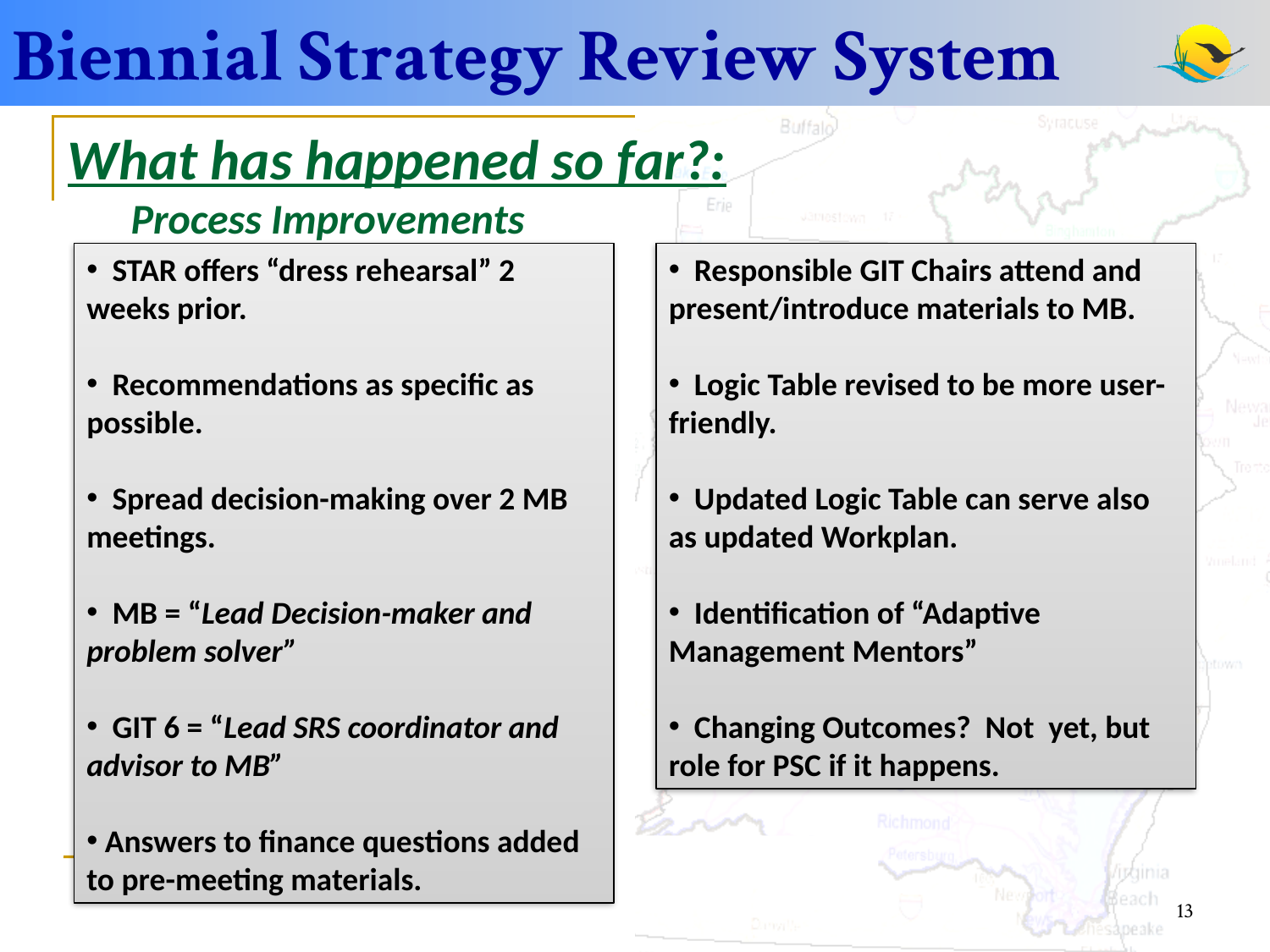

Biennial Strategy Review System
What has happened so far?:
Process Improvements
  STAR offers “dress rehearsal” 2 weeks prior.

  Recommendations as specific as possible.

  Spread decision-making over 2 MB meetings.

  MB = “Lead Decision-maker and problem solver”

  GIT 6 = “Lead SRS coordinator and advisor to MB”

 Answers to finance questions added to pre-meeting materials.
  Responsible GIT Chairs attend and present/introduce materials to MB.

  Logic Table revised to be more user-friendly.

  Updated Logic Table can serve also as updated Workplan.

  Identification of “Adaptive Management Mentors”

  Changing Outcomes?  Not  yet, but role for PSC if it happens.

13